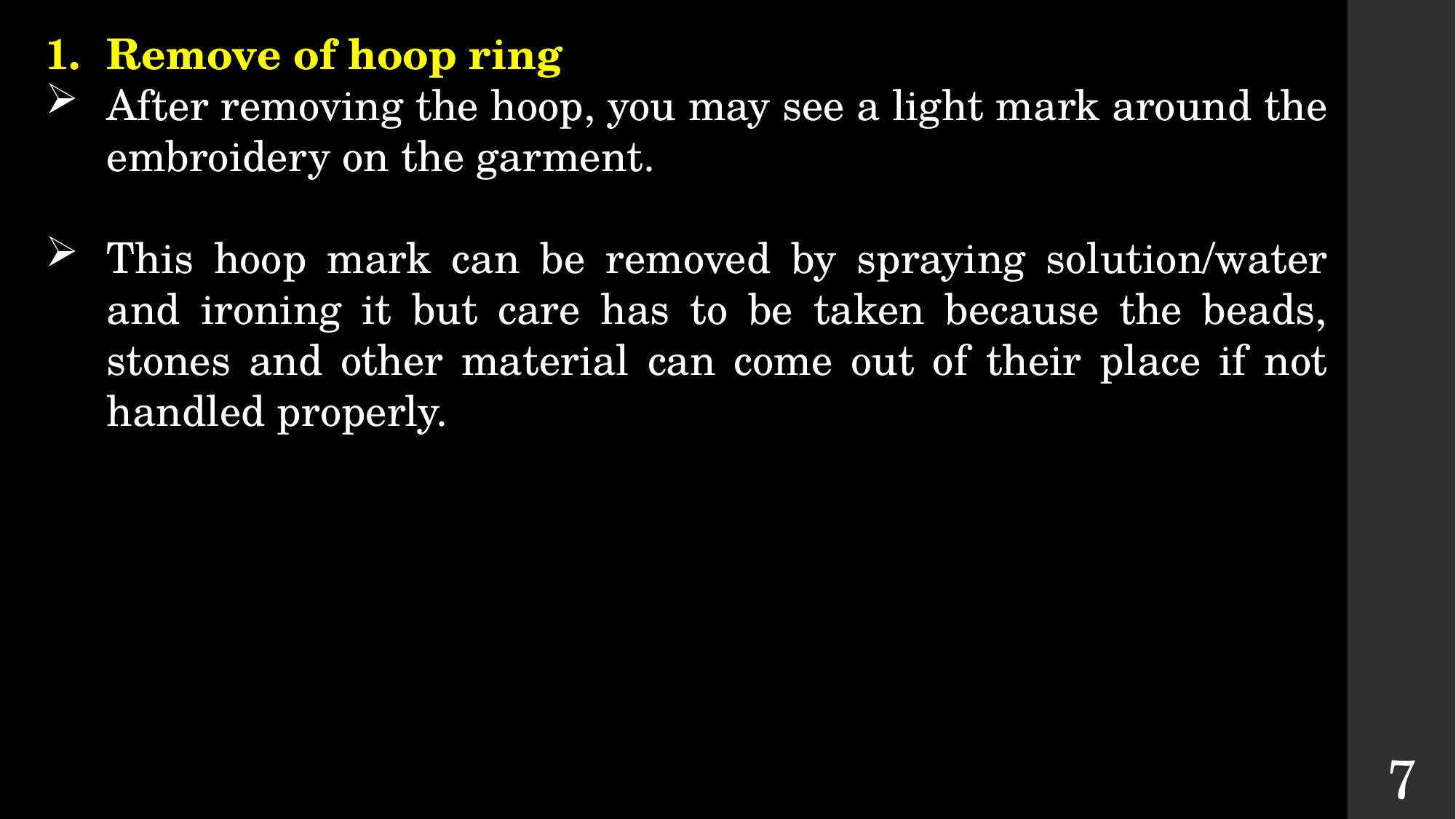

Remove of hoop ring
After removing the hoop, you may see a light mark around the embroidery on the garment.

This hoop mark can be removed by spraying solution/water and ironing it but care has to be taken because the beads, stones and other material can come out of their place if not handled properly.
7